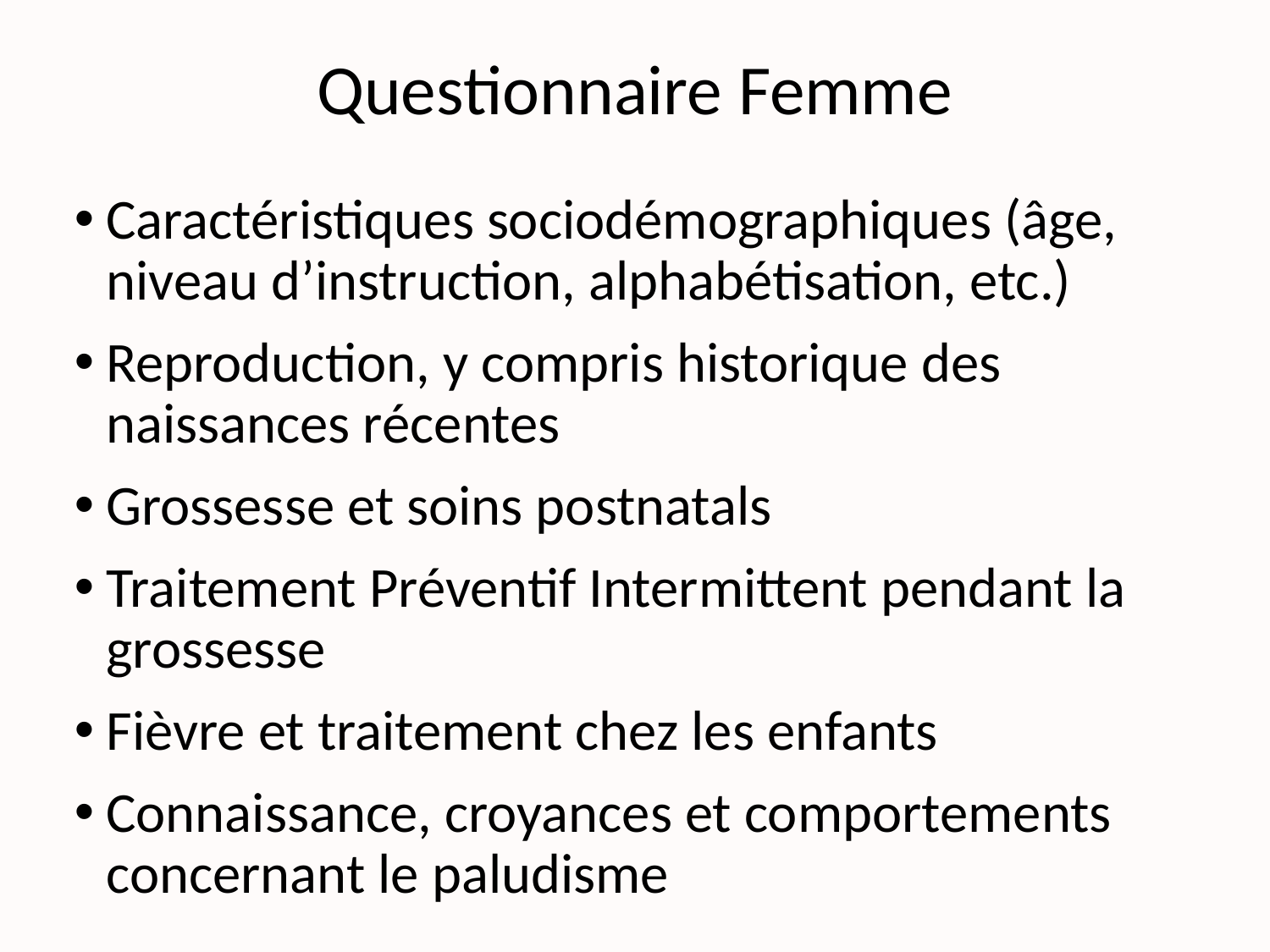

# Questionnaire Femme
Caractéristiques sociodémographiques (âge, niveau d’instruction, alphabétisation, etc.)
Reproduction, y compris historique des naissances récentes
Grossesse et soins postnatals
Traitement Préventif Intermittent pendant la grossesse
Fièvre et traitement chez les enfants
Connaissance, croyances et comportements concernant le paludisme